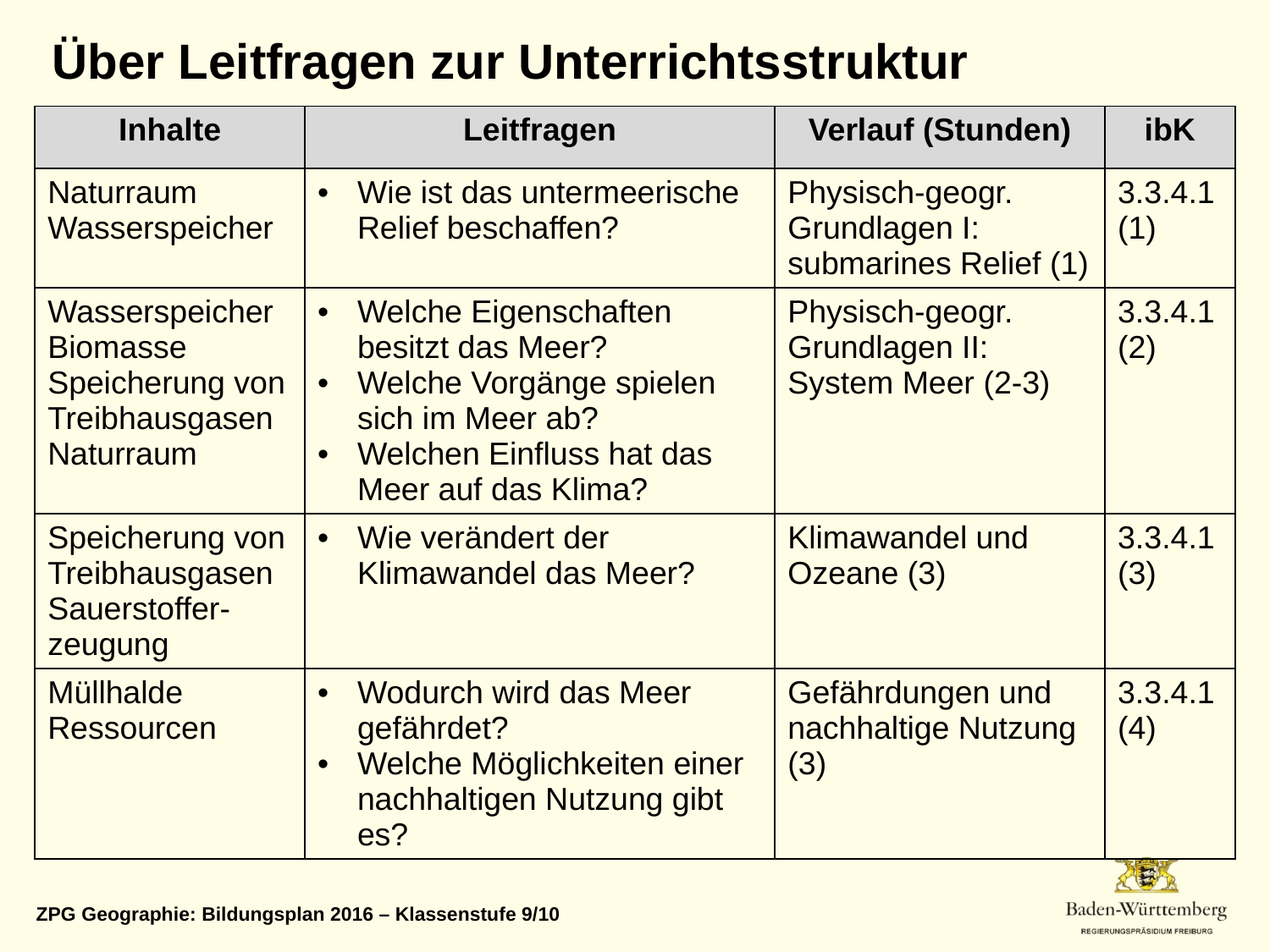

Über Leitfragen zur Unterrichtsstruktur
| Inhalte | Leitfragen | Verlauf (Stunden) | ibK |
| --- | --- | --- | --- |
| Naturraum Wasserspeicher | Wie ist das untermeerische Relief beschaffen? | Physisch-geogr. Grundlagen I: submarines Relief (1) | 3.3.4.1 (1) |
| Wasserspeicher Biomasse Speicherung von Treibhausgasen Naturraum | Welche Eigenschaften besitzt das Meer? Welche Vorgänge spielen sich im Meer ab? Welchen Einfluss hat das Meer auf das Klima? | Physisch-geogr. Grundlagen II: System Meer (2-3) | 3.3.4.1 (2) |
| Speicherung von Treibhausgasen Sauerstoffer-zeugung | Wie verändert der Klimawandel das Meer? | Klimawandel und Ozeane (3) | 3.3.4.1 (3) |
| Müllhalde Ressourcen | Wodurch wird das Meer gefährdet? Welche Möglichkeiten einer nachhaltigen Nutzung gibt es? | Gefährdungen und nachhaltige Nutzung (3) | 3.3.4.1 (4) |